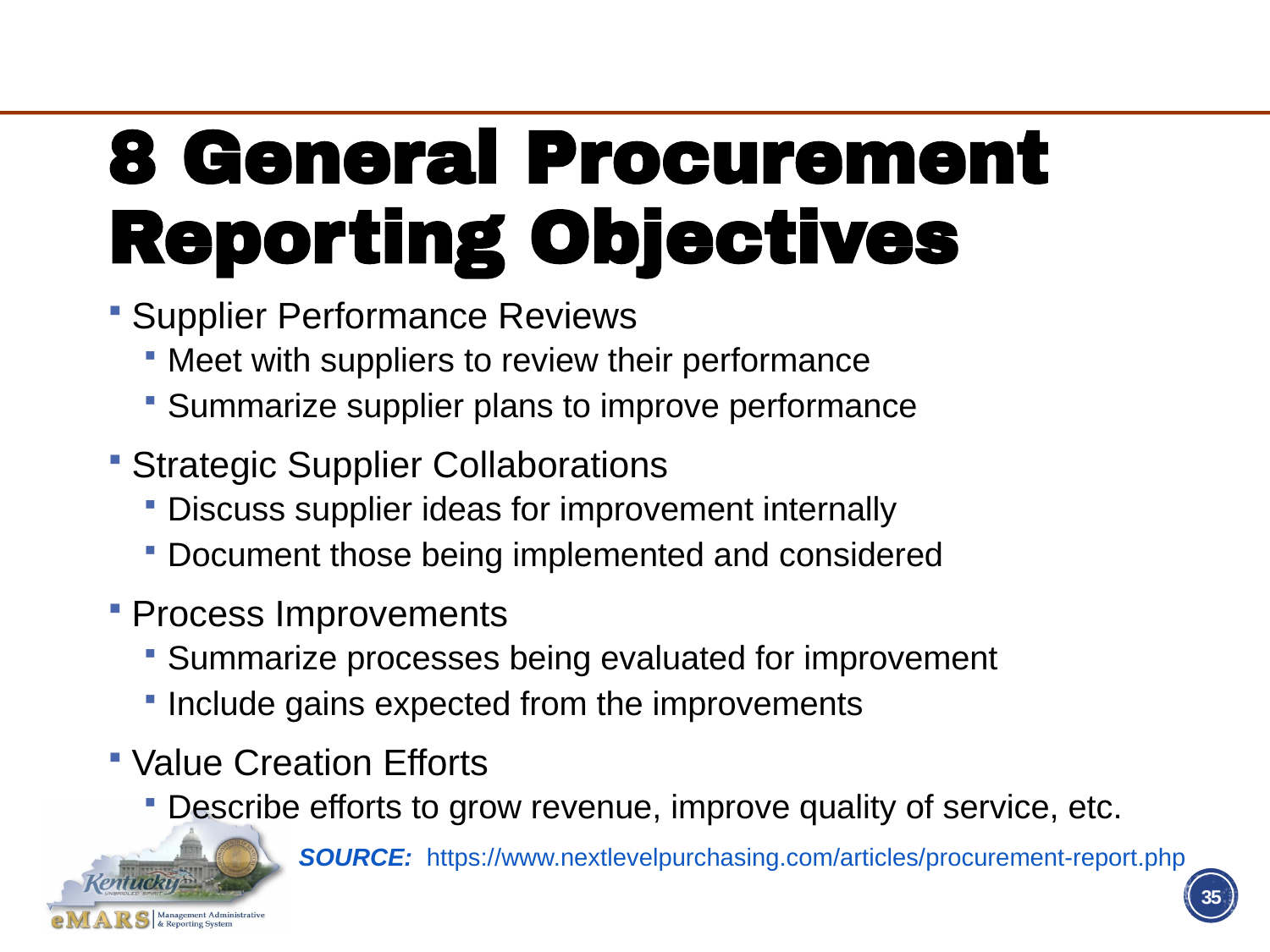

# 8 General Procurement Reporting Objectives
Supplier Performance Reviews
Meet with suppliers to review their performance
Summarize supplier plans to improve performance
Strategic Supplier Collaborations
Discuss supplier ideas for improvement internally
Document those being implemented and considered
Process Improvements
Summarize processes being evaluated for improvement
Include gains expected from the improvements
Value Creation Efforts
Describe efforts to grow revenue, improve quality of service, etc.
SOURCE:  https://www.nextlevelpurchasing.com/articles/procurement-report.php
35